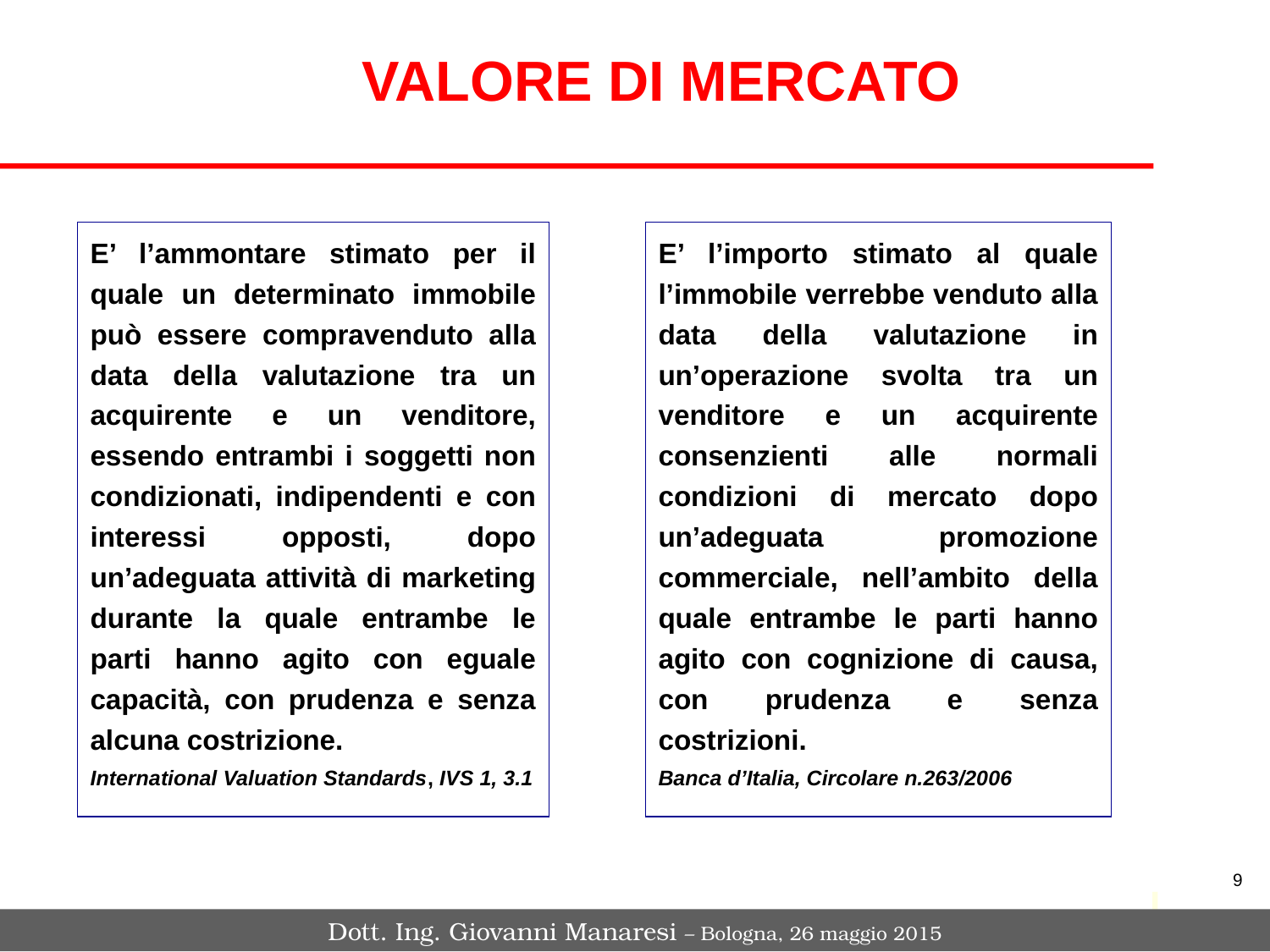

# VALORE DI MERCATO
E’ l’importo stimato al quale l’immobile verrebbe venduto alla data della valutazione in un’operazione svolta tra un venditore e un acquirente consenzienti alle normali condizioni di mercato dopo un’adeguata promozione commerciale, nell’ambito della quale entrambe le parti hanno agito con cognizione di causa, con prudenza e senza costrizioni.
Banca d’Italia, Circolare n.263/2006
E’ l’ammontare stimato per il quale un determinato immobile può essere compravenduto alla data della valutazione tra un acquirente e un venditore, essendo entrambi i soggetti non condizionati, indipendenti e con interessi opposti, dopo un’adeguata attività di marketing durante la quale entrambe le parti hanno agito con eguale capacità, con prudenza e senza alcuna costrizione.
International Valuation Standards, IVS 1, 3.1
9